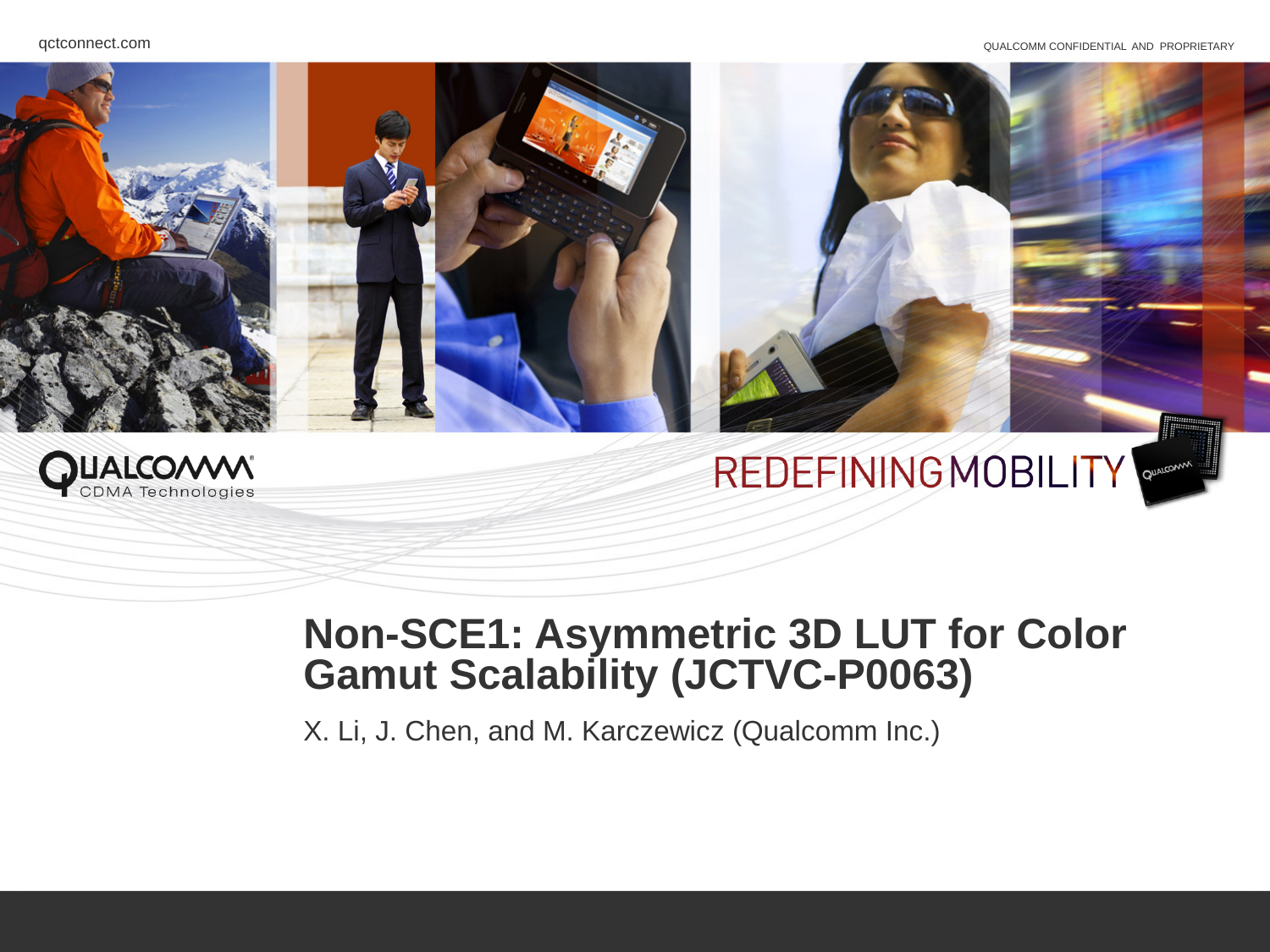

# Non-SCE1: Asymmetric 3D LUT for Color Gamut Scalability (JCTVC-P0063)
X. Li, J. Chen, and M. Karczewicz (Qualcomm Inc.)